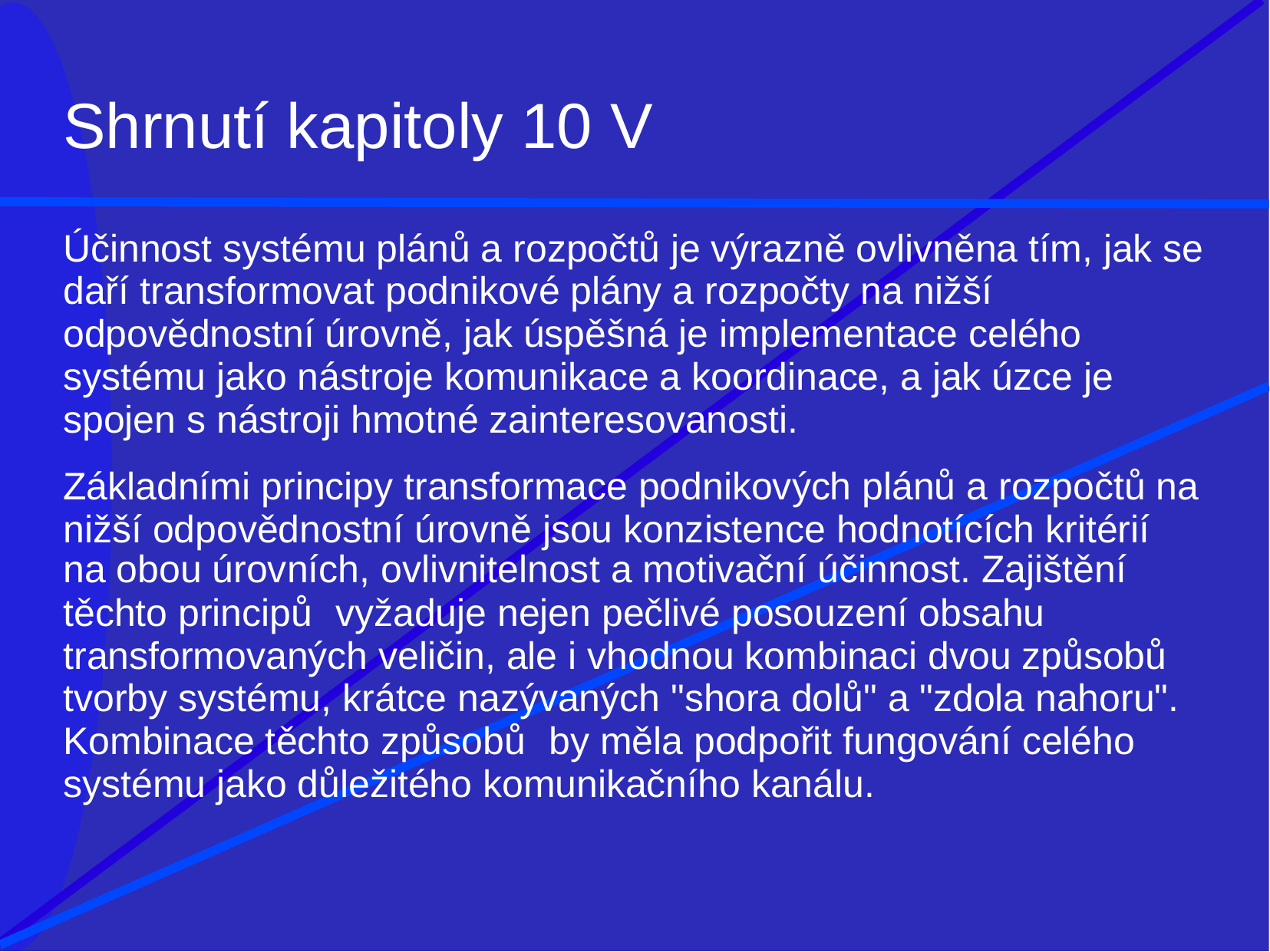

# Shrnutí kapitoly 10 V
Účinnost systému plánů a rozpočtů je výrazně ovlivněna tím, jak se daří transformovat podnikové plány a rozpočty na nižší odpovědnostní úrovně, jak úspěšná je implementace celého systému jako nástroje komunikace a koordinace, a jak úzce je spojen s nástroji hmotné zainteresovanosti.
Základními principy transformace podnikových plánů a rozpočtů na nižší odpovědnostní úrovně jsou konzistence hodnotících kritérií
na obou úrovních, ovlivnitelnost a motivační účinnost. Zajištění
těchto principů	vyžaduje nejen pečlivé posouzení obsahu transformovaných veličin, ale i vhodnou kombinaci dvou způsobů tvorby systému, krátce nazývaných "shora dolů" a "zdola nahoru". Kombinace těchto způsobů	by měla podpořit fungování celého systému jako důležitého komunikačního kanálu.